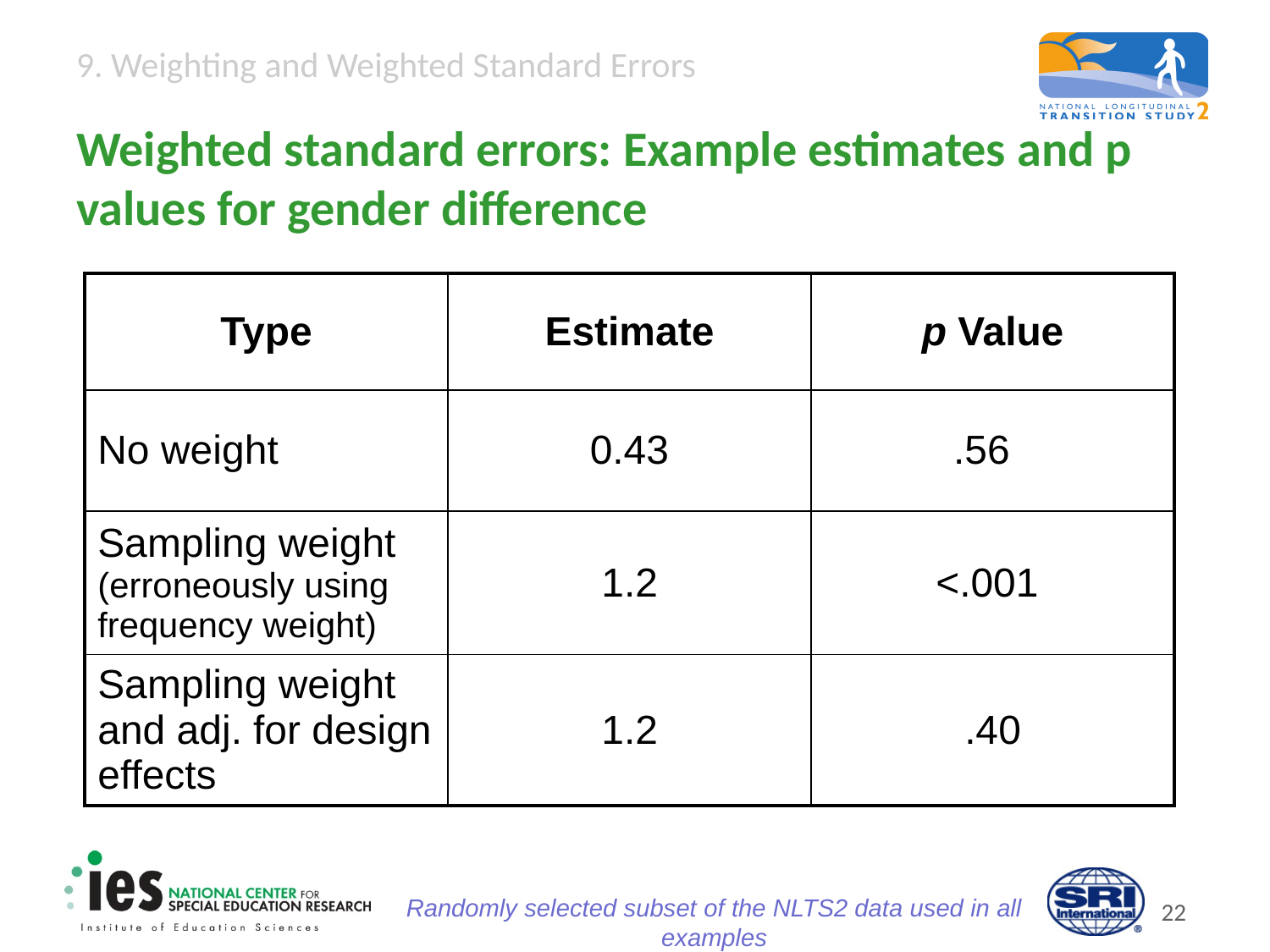

# Weighted standard errors: Example estimates and p values for gender difference
| Type | Estimate | p Value |
| --- | --- | --- |
| No weight | 0.43 | .56 |
| Sampling weight (erroneously using frequency weight) | 1.2 | <.001 |
| Sampling weight and adj. for design effects | 1.2 | .40 |
Randomly selected subset of the NLTS2 data used in all examples
22